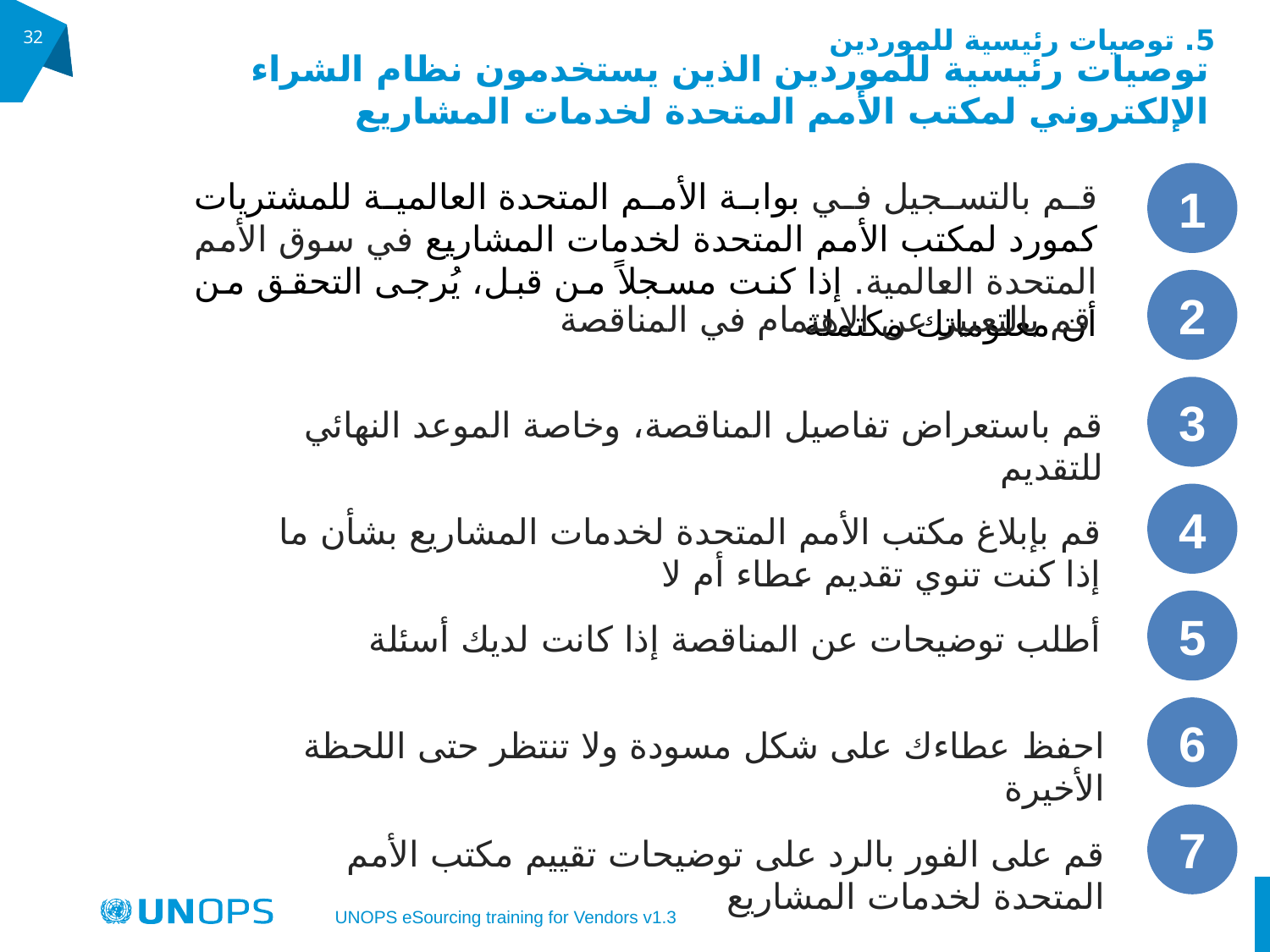

5. توصيات رئيسية للموردين
32
# توصيات رئيسية للموردين الذين يستخدمون نظام الشراء الإلكتروني لمكتب الأمم المتحدة لخدمات المشاريع
1
قم بالتسجيل في بوابة الأمم المتحدة العالمية للمشتريات كمورد لمكتب الأمم المتحدة لخدمات المشاريع في سوق الأمم المتحدة العالمية. إذا كنت مسجلاً من قبل، يُرجى التحقق من أن معلوماتك مكتملة
2
قم بالتعبير عن الاهتمام في المناقصة
3
قم باستعراض تفاصيل المناقصة، وخاصة الموعد النهائي للتقديم
4
قم بإبلاغ مكتب الأمم المتحدة لخدمات المشاريع بشأن ما إذا كنت تنوي تقديم عطاء أم لا
5
أطلب توضيحات عن المناقصة إذا كانت لديك أسئلة
6
احفظ عطاءك على شكل مسودة ولا تنتظر حتى اللحظة الأخيرة
7
قم على الفور بالرد على توضيحات تقييم مكتب الأمم المتحدة لخدمات المشاريع
UNOPS eSourcing training for Vendors v1.3